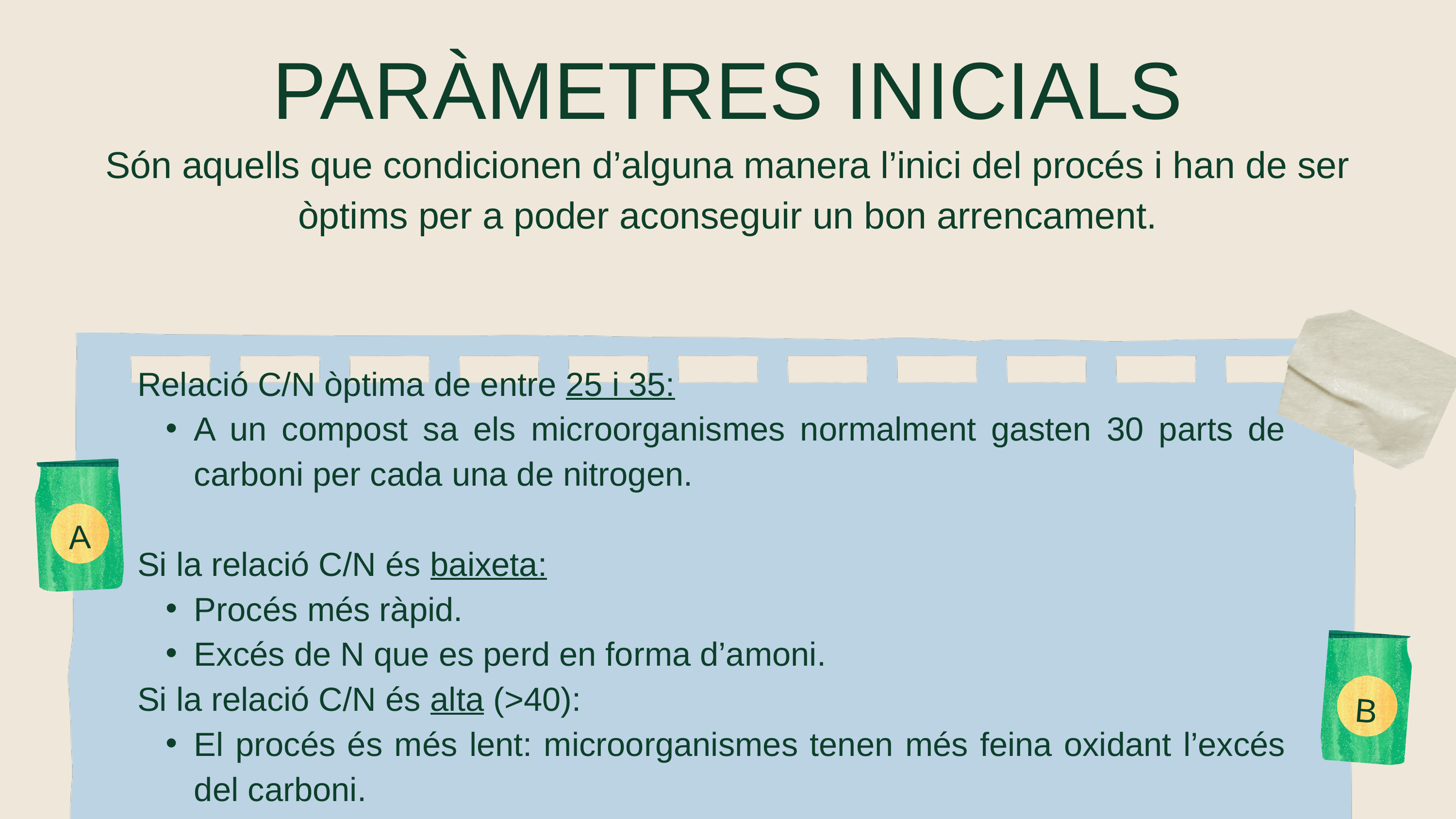

PARÀMETRES INICIALS
Són aquells que condicionen d’alguna manera l’inici del procés i han de ser òptims per a poder aconseguir un bon arrencament.

RELACIÓ CARBONI/NITROGEN BIODEGRADABLES

Relació C/N òptima de entre 25 i 35:
A un compost sa els microorganismes normalment gasten 30 parts de carboni per cada una de nitrogen.

Si la relació C/N és baixeta:
Procés més ràpid.
Excés de N que es perd en forma d’amoni.
Si la relació C/N és alta (>40):
El procés és més lent: microorganismes tenen més feina oxidant l’excés del carboni.

A

B